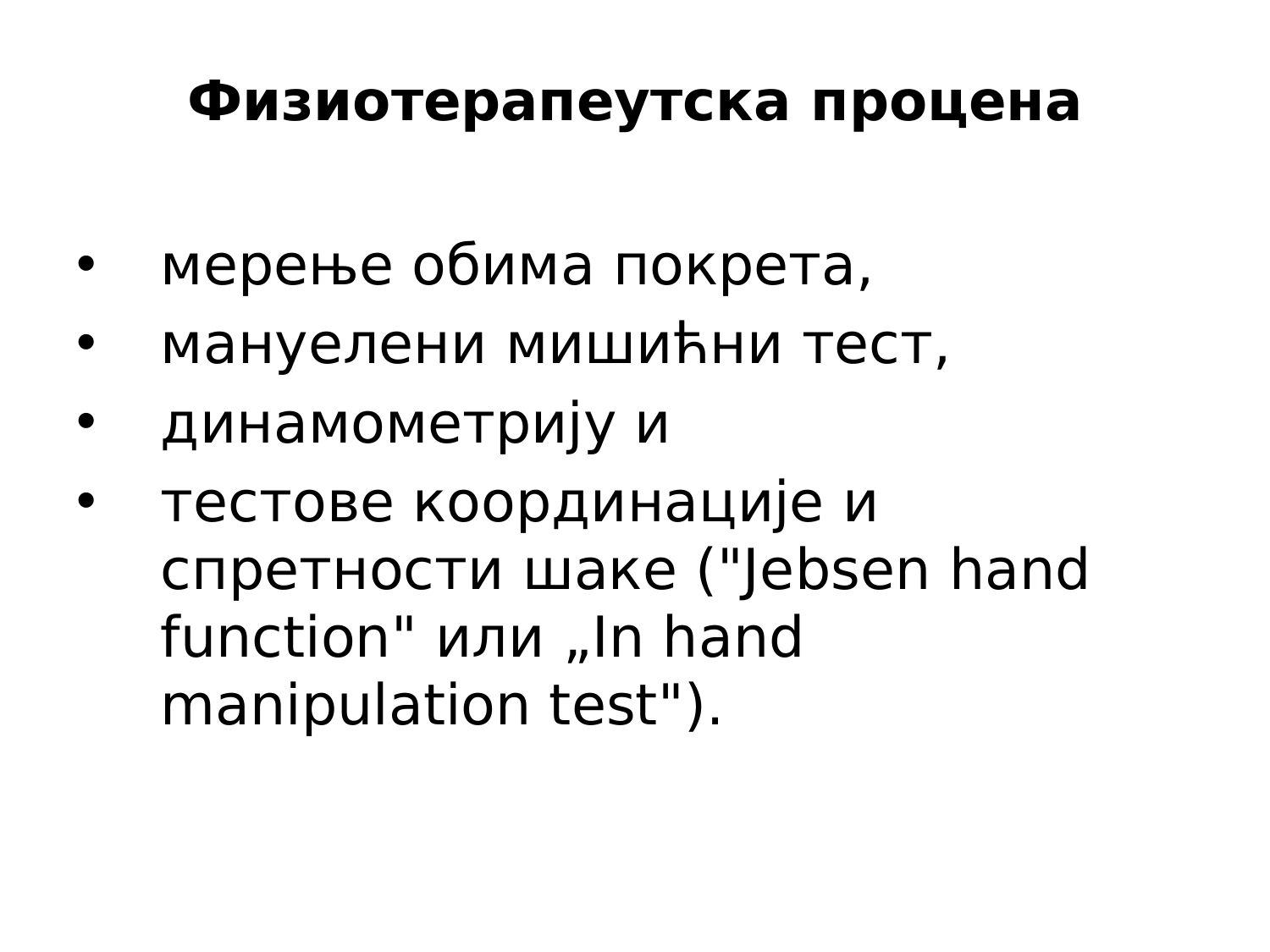

# Физиотерапеутска процена
мерење обима покрета,
мануелени мишићни тест,
динамометрију и
тестове координације и спретности шаке ("Јеbsen hand function" или „In hand manipulation test").